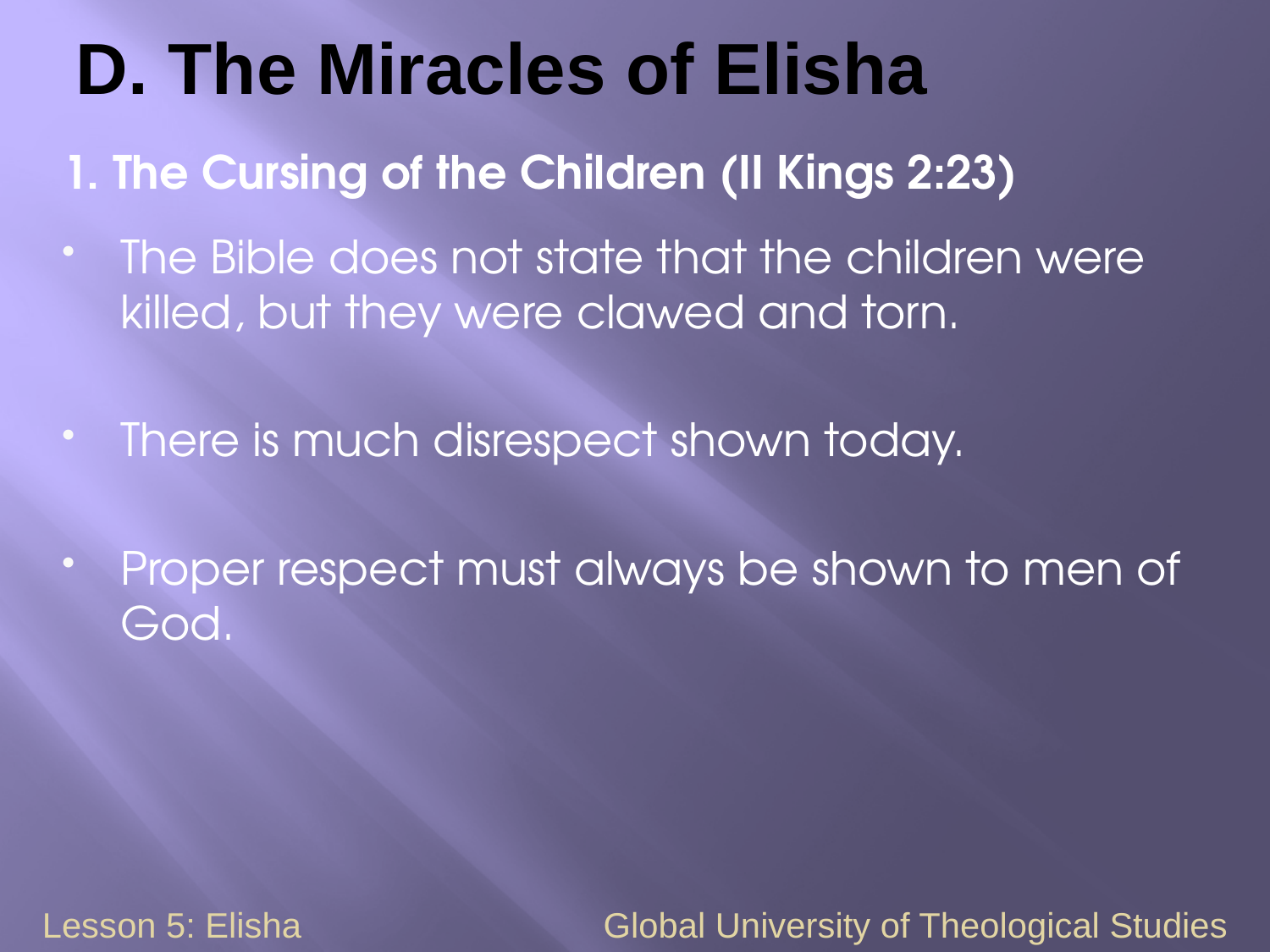

# D. The Miracles of Elisha
1. The Cursing of the Children (II Kings 2:23)

The Bible does not state that the children were killed, but they were clawed and torn.

There is much disrespect shown today.

Proper respect must always be shown to men of God.
Lesson 5: Elisha                               Global University of Theological Studies